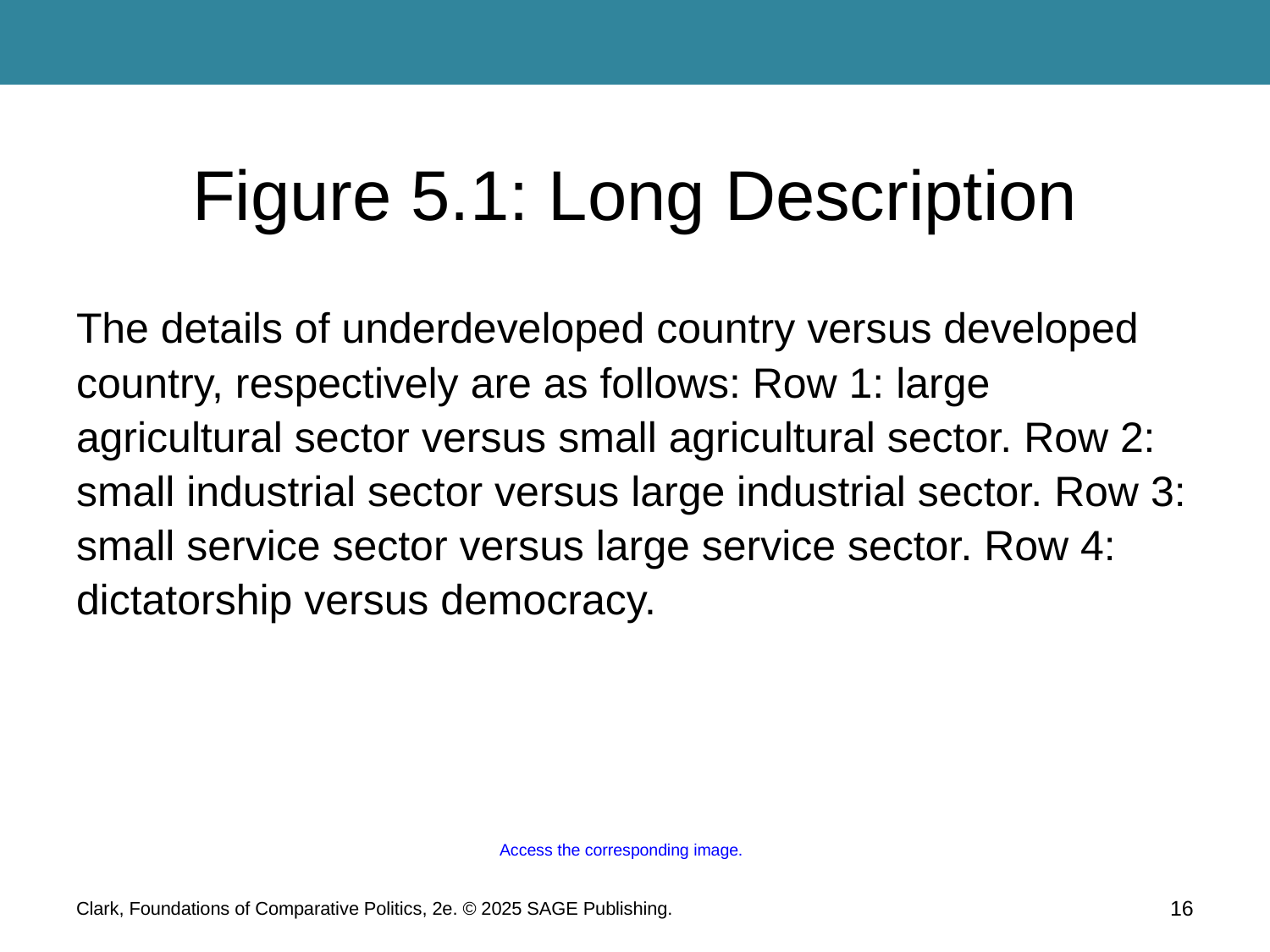

# Figure 5.1: Long Description
The details of underdeveloped country versus developed country, respectively are as follows: Row 1: large agricultural sector versus small agricultural sector. Row 2: small industrial sector versus large industrial sector. Row 3: small service sector versus large service sector. Row 4: dictatorship versus democracy.
Access the corresponding image.
16
Clark, Foundations of Comparative Politics, 2e. © 2025 SAGE Publishing.